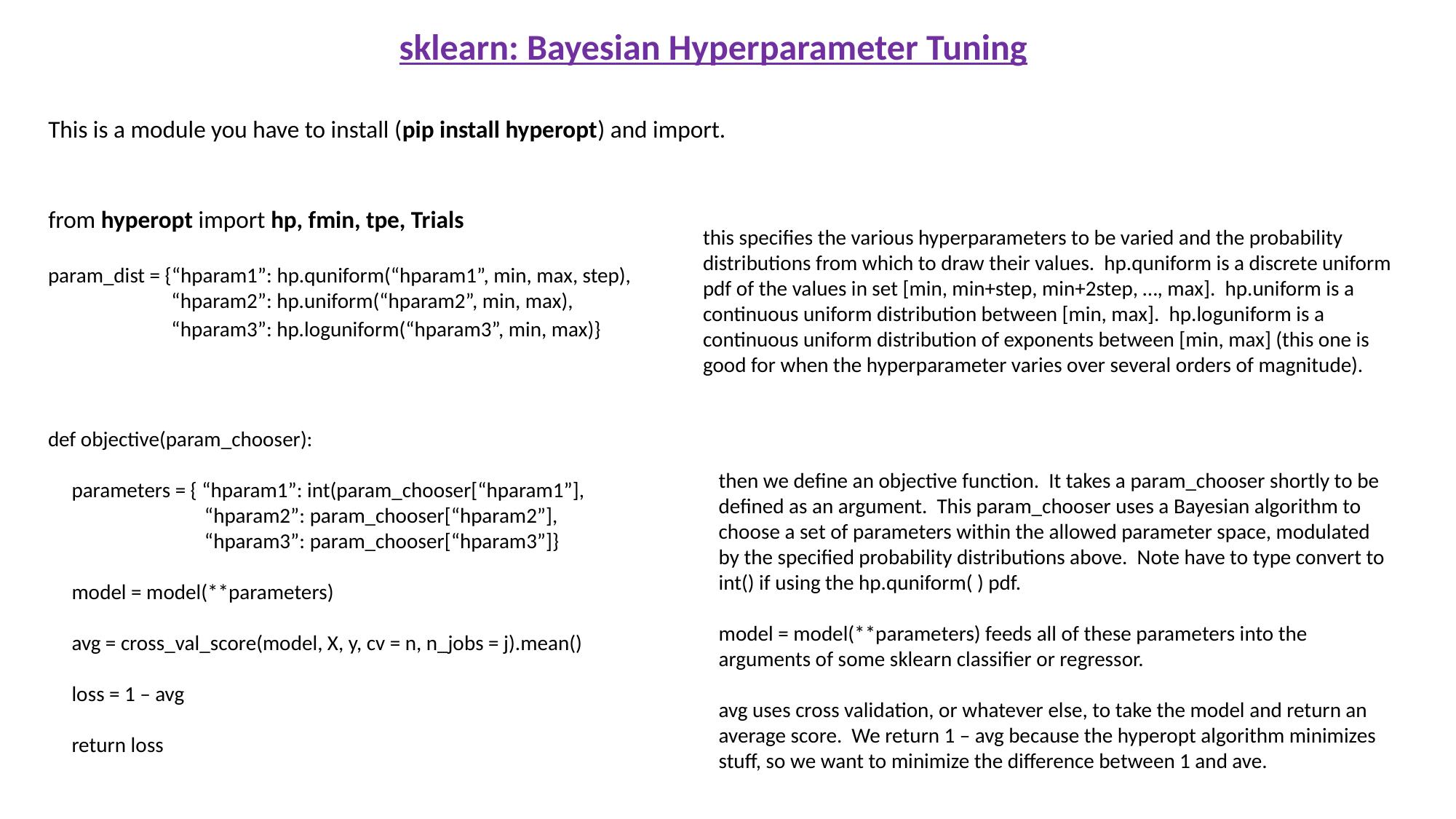

sklearn: Bayesian Hyperparameter Tuning
This is a module you have to install (pip install hyperopt) and import.
from hyperopt import hp, fmin, tpe, Trials
this specifies the various hyperparameters to be varied and the probability distributions from which to draw their values.  hp.quniform is a discrete uniform pdf of the values in set [min, min+step, min+2step, …, max].  hp.uniform is a continuous uniform distribution between [min, max].  hp.loguniform is a continuous uniform distribution of exponents between [min, max] (this one is good for when the hyperparameter varies over several orders of magnitude).
param_dist = {“hparam1”: hp.quniform(“hparam1”, min, max, step),
	   “hparam2”: hp.uniform(“hparam2”, min, max),
   	   “hparam3”: hp.loguniform(“hparam3”, min, max)}
def objective(param_chooser):

     parameters = { “hparam1”: int(param_chooser[“hparam1”],
	          “hparam2”: param_chooser[“hparam2”],
   	          “hparam3”: param_chooser[“hparam3”]}

     model = model(**parameters)

     avg = cross_val_score(model, X, y, cv = n, n_jobs = j).mean()

     loss = 1 – avg

     return loss
then we define an objective function.  It takes a param_chooser shortly to be defined as an argument.  This param_chooser uses a Bayesian algorithm to choose a set of parameters within the allowed parameter space, modulated by the specified probability distributions above.  Note have to type convert to int() if using the hp.quniform( ) pdf.

model = model(**parameters) feeds all of these parameters into the arguments of some sklearn classifier or regressor.

avg uses cross validation, or whatever else, to take the model and return an average score.  We return 1 – avg because the hyperopt algorithm minimizes stuff, so we want to minimize the difference between 1 and ave.